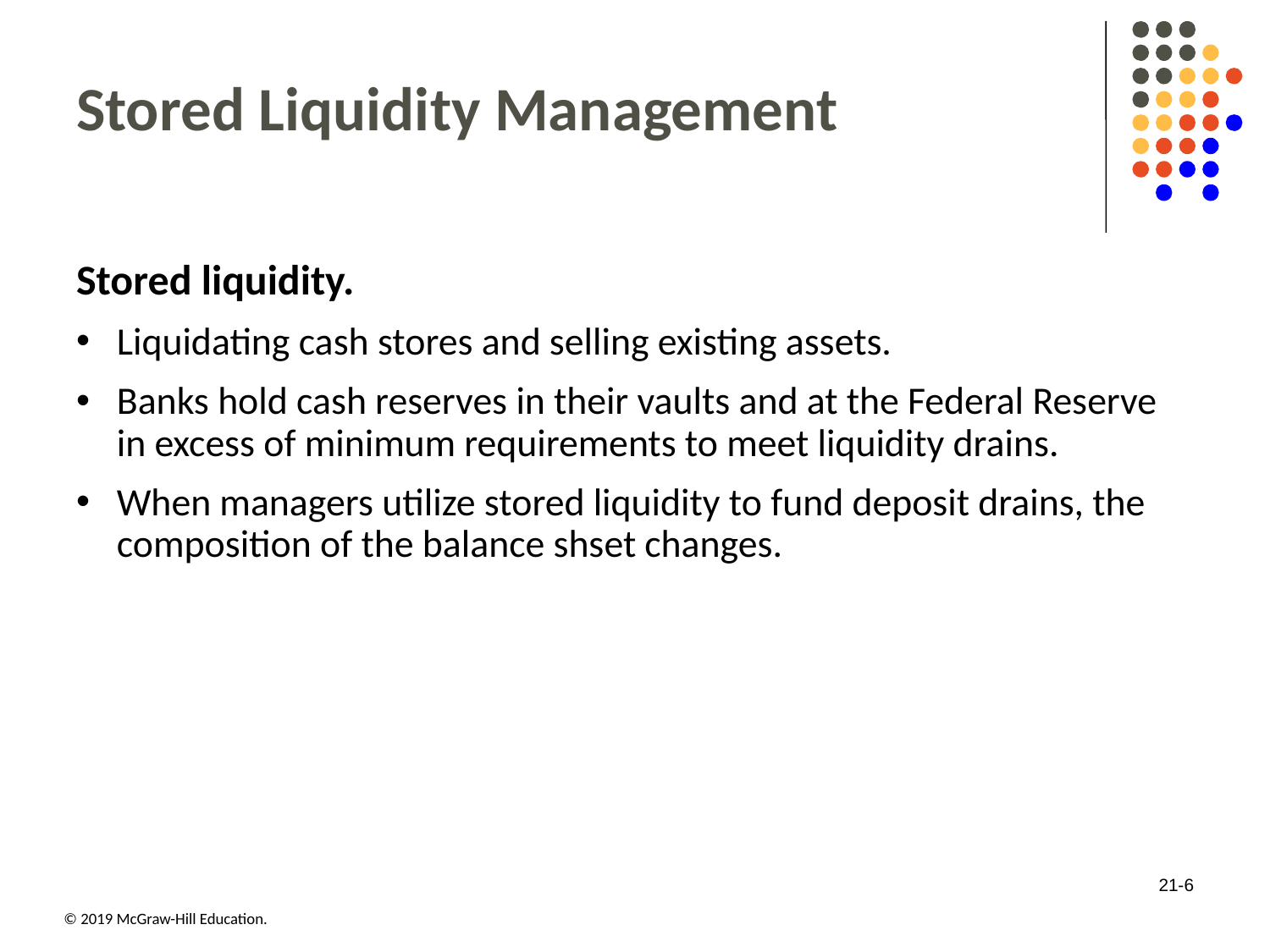

# Stored Liquidity Management
Stored liquidity.
Liquidating cash stores and selling existing assets.
Banks hold cash reserves in their vaults and at the Federal Reserve in excess of minimum requirements to meet liquidity drains.
When managers utilize stored liquidity to fund deposit drains, the composition of the balance shset changes.
21-6